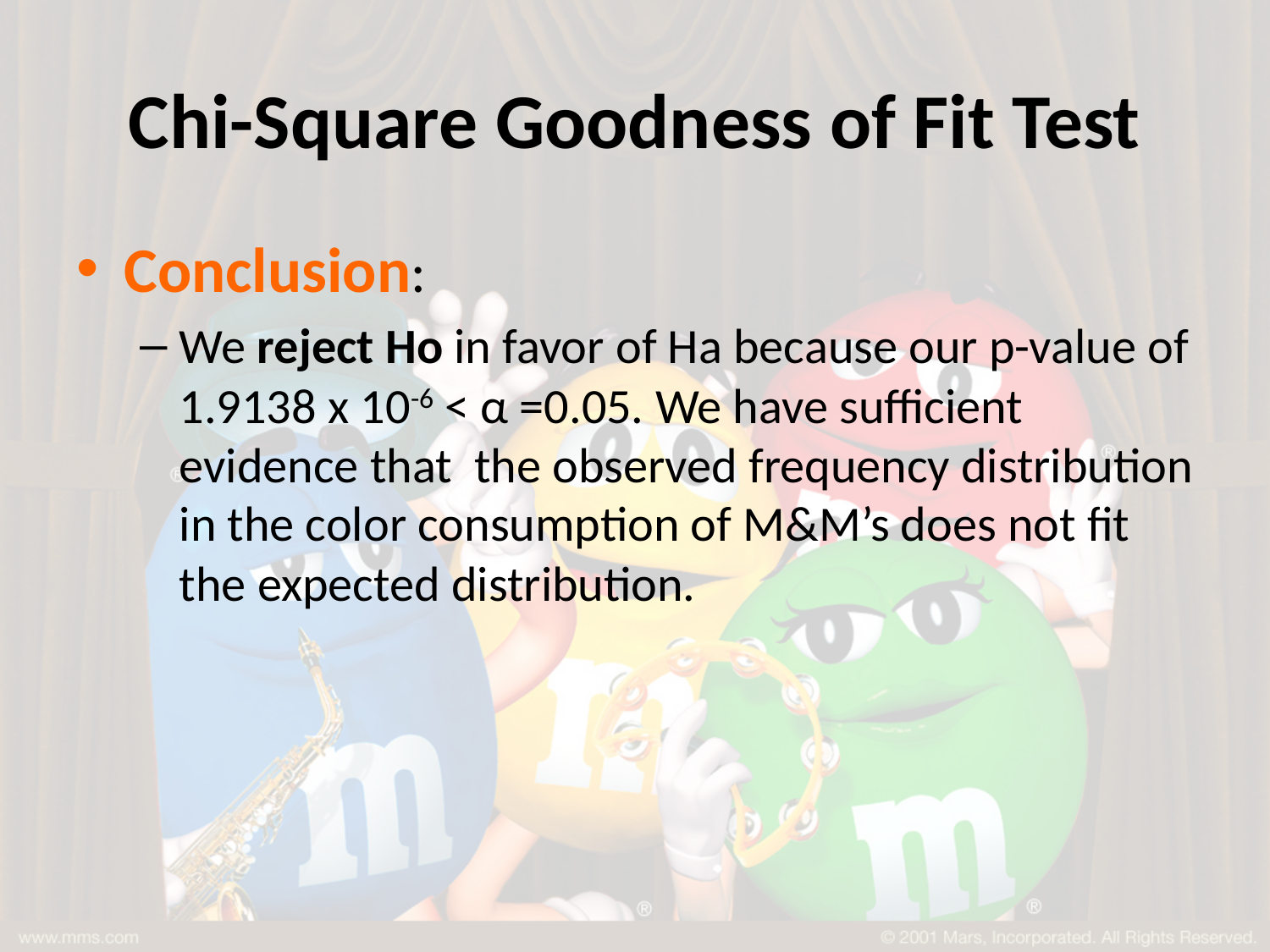

# Chi-Square Goodness of Fit Test
Conclusion:
We reject Ho in favor of Ha because our p-value of 1.9138 x 10-6 < α =0.05. We have sufficient evidence that  the observed frequency distribution in the color consumption of M&M’s does not fit the expected distribution.